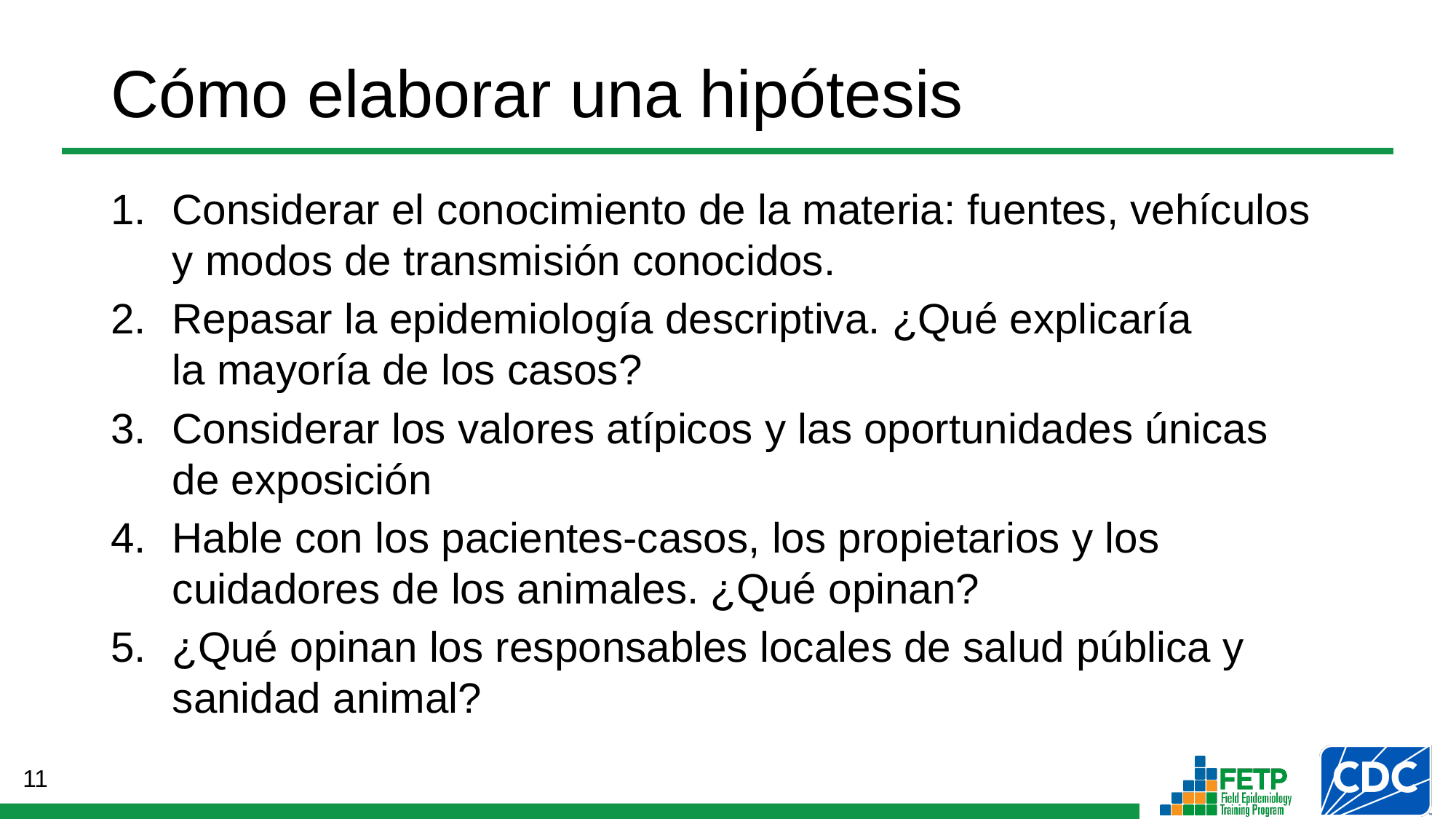

Cómo elaborar una hipótesis
Considerar el conocimiento de la materia: fuentes, vehículos y modos de transmisión conocidos.
Repasar la epidemiología descriptiva. ¿Qué explicaría
la mayoría de los casos?
Considerar los valores atípicos y las oportunidades únicas
de exposición
Hable con los pacientes-casos, los propietarios y los cuidadores de los animales. ¿Qué opinan?
¿Qué opinan los responsables locales de salud pública y sanidad animal?